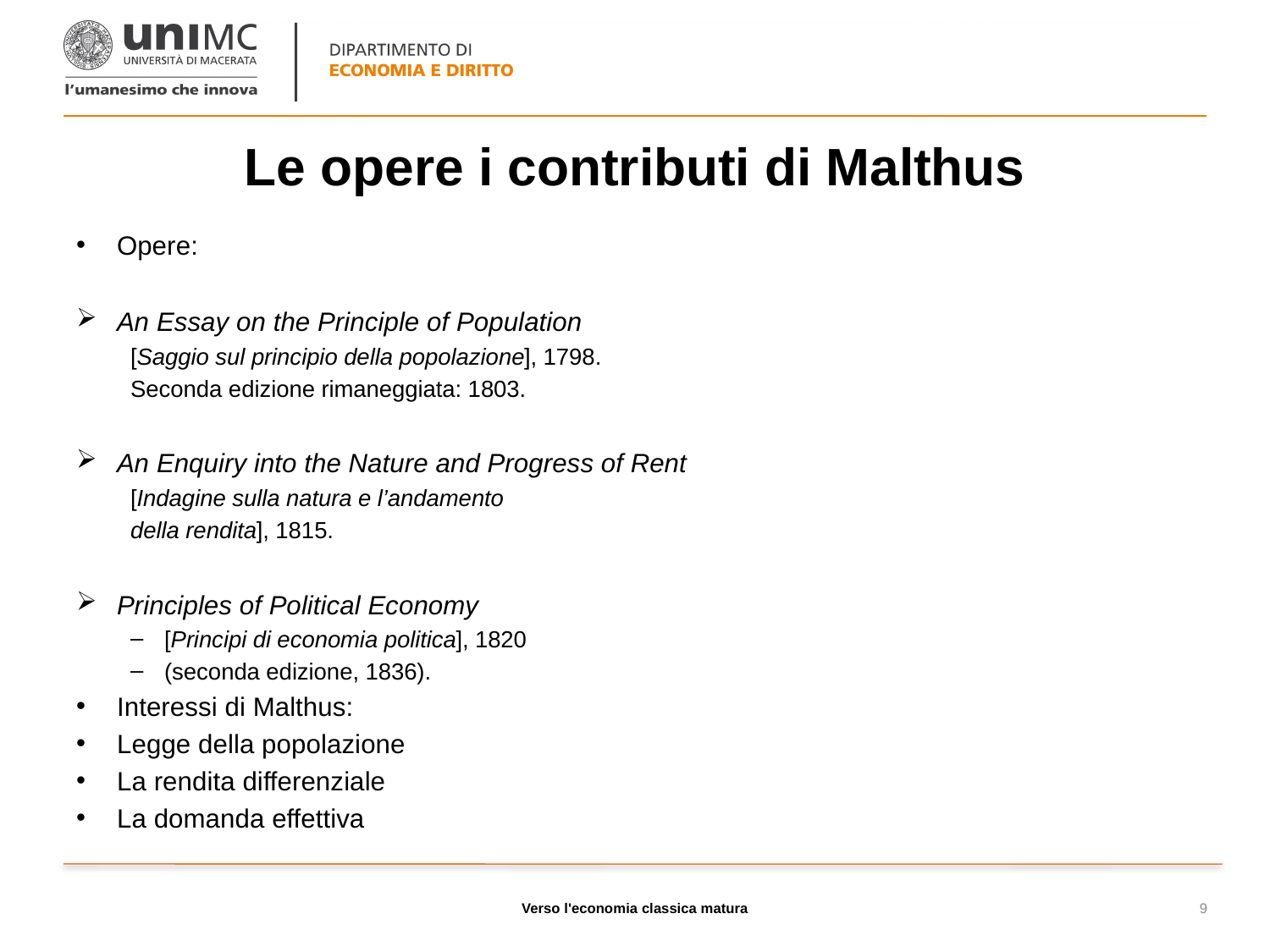

# Le opere i contributi di Malthus
Opere:

An Essay on the Principle of Population
[Saggio sul principio della popolazione], 1798.
Seconda edizione rimaneggiata: 1803.

An Enquiry into the Nature and Progress of Rent
[Indagine sulla natura e l’andamento
della rendita], 1815.

Principles of Political Economy
[Principi di economia politica], 1820
(seconda edizione, 1836).
Interessi di Malthus:
Legge della popolazione
La rendita differenziale
La domanda effettiva
Verso l'economia classica matura
9